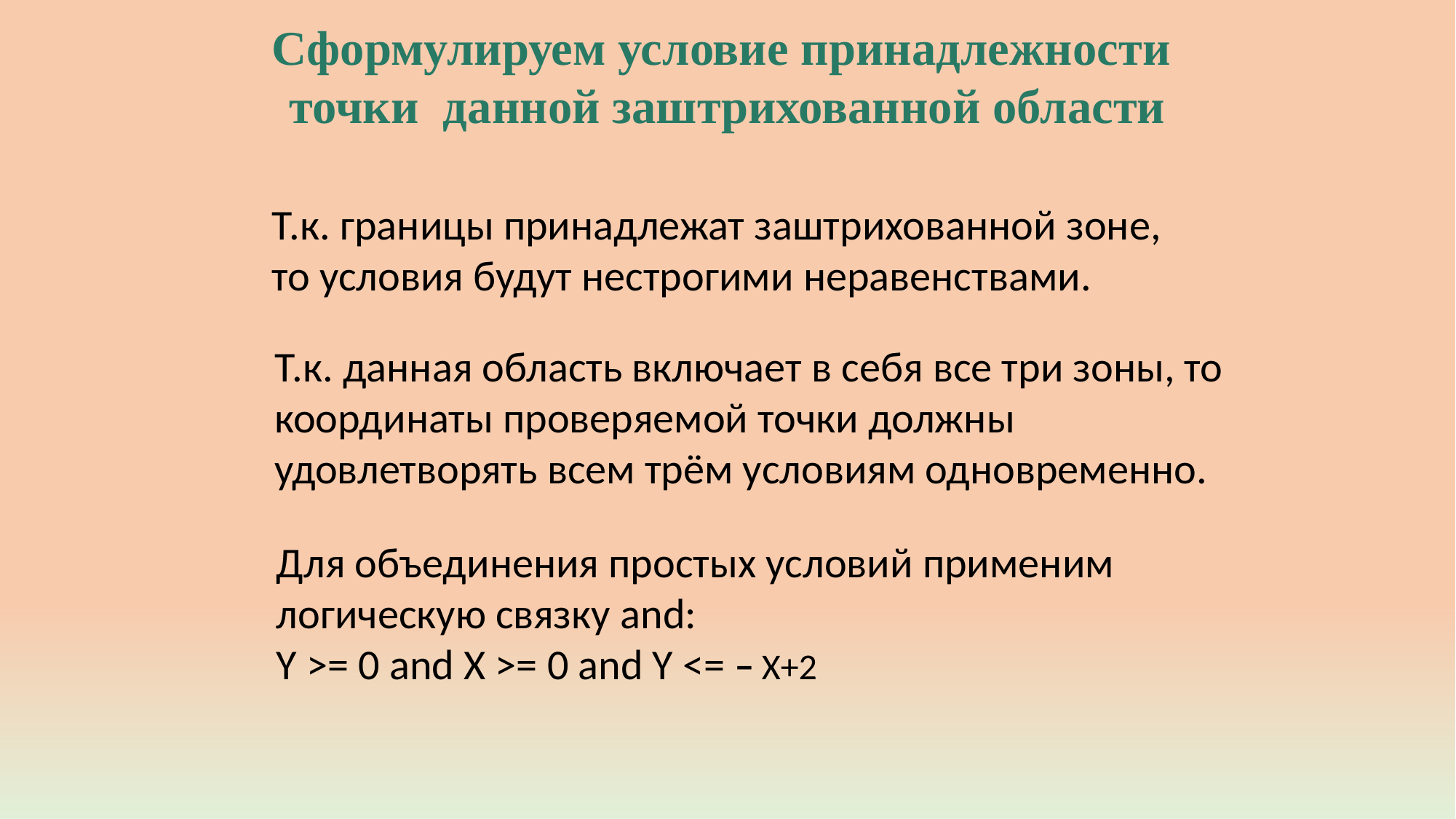

Сформулируем условие принадлежности
точки  данной заштрихованной области
Т.к. границы принадлежат заштрихованной зоне, то условия будут нестрогими неравенствами.

Т.к. данная область включает в себя все три зоны, то координаты проверяемой точки должны удовлетворять всем трём условиям одновременно.
Для объединения простых условий применим логическую связку and:
Y >= 0 and X >= 0 and Y <= − X+2